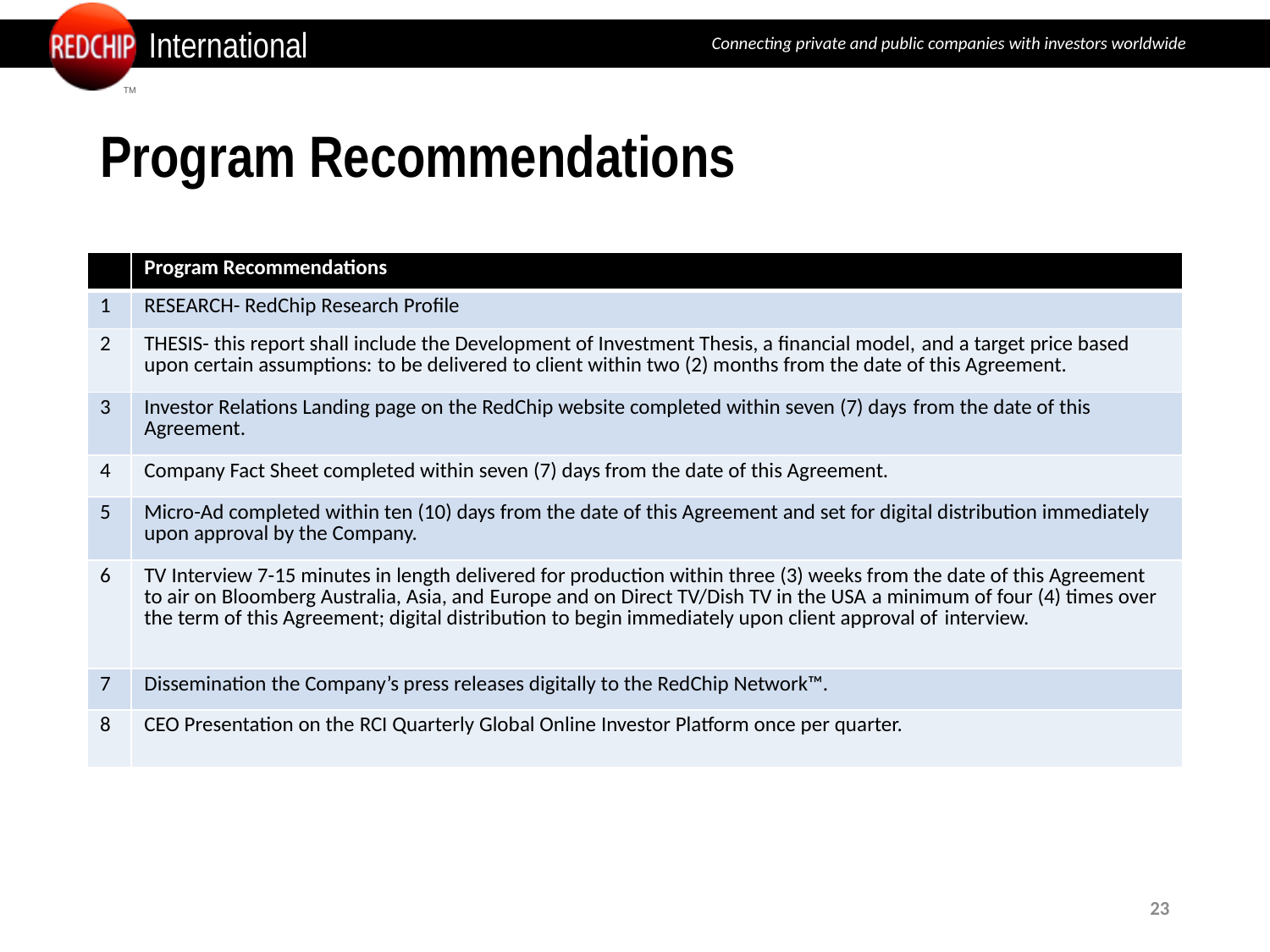

# Program Recommendations
TM
|  | Program Recommendations |
| --- | --- |
| 1 | RESEARCH- RedChip Research Profile |
| 2 | THESIS- this report shall include the Development of Investment Thesis, a financial model, and a target price based upon certain assumptions: to be delivered to client within two (2) months from the date of this Agreement. |
| 3 | Investor Relations Landing page on the RedChip website completed within seven (7) days from the date of this Agreement. |
| 4 | Company Fact Sheet completed within seven (7) days from the date of this Agreement. |
| 5 | Micro-Ad completed within ten (10) days from the date of this Agreement and set for digital distribution immediately upon approval by the Company. |
| 6 | TV Interview 7-15 minutes in length delivered for production within three (3) weeks from the date of this Agreement to air on Bloomberg Australia, Asia, and Europe and on Direct TV/Dish TV in the USA a minimum of four (4) times over the term of this Agreement; digital distribution to begin immediately upon client approval of interview. |
| 7 | Dissemination the Company’s press releases digitally to the RedChip Network™. |
| 8 | CEO Presentation on the RCI Quarterly Global Online Investor Platform once per quarter. |
23